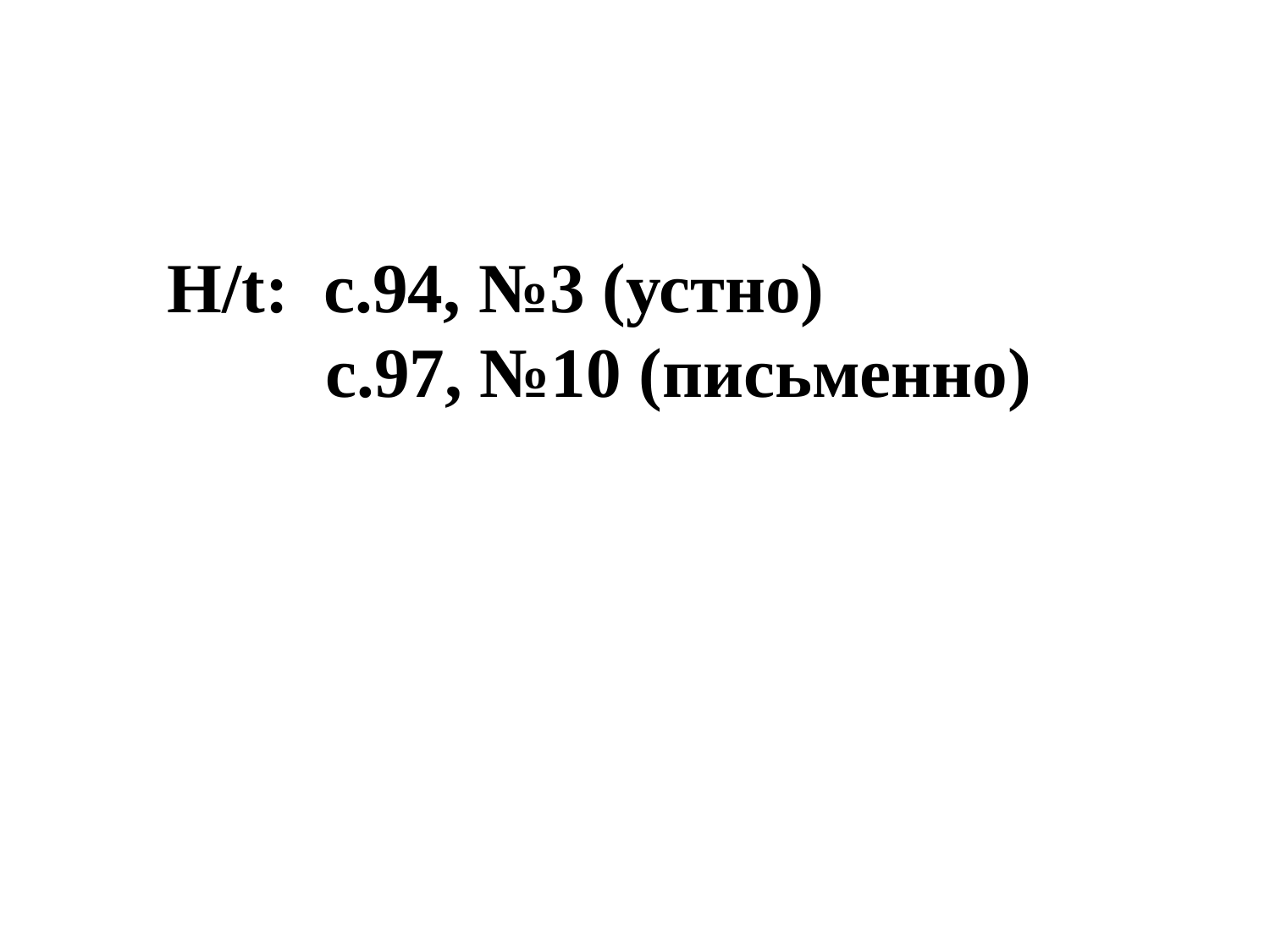

H/t:  c.94, №3 (устно)
         с.97, №10 (письменно)